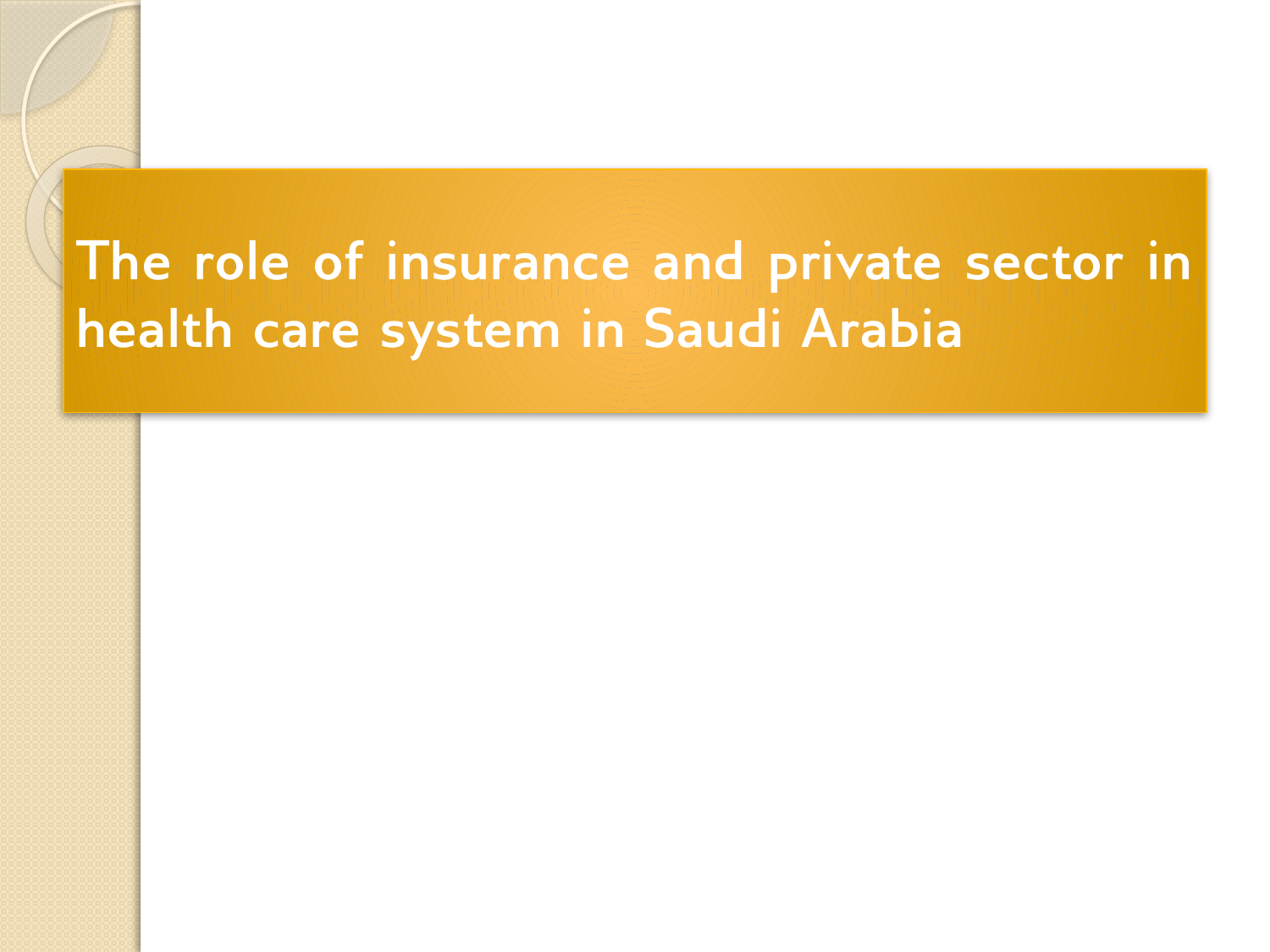

# The role of insurance and private sector in health care system in Saudi Arabia